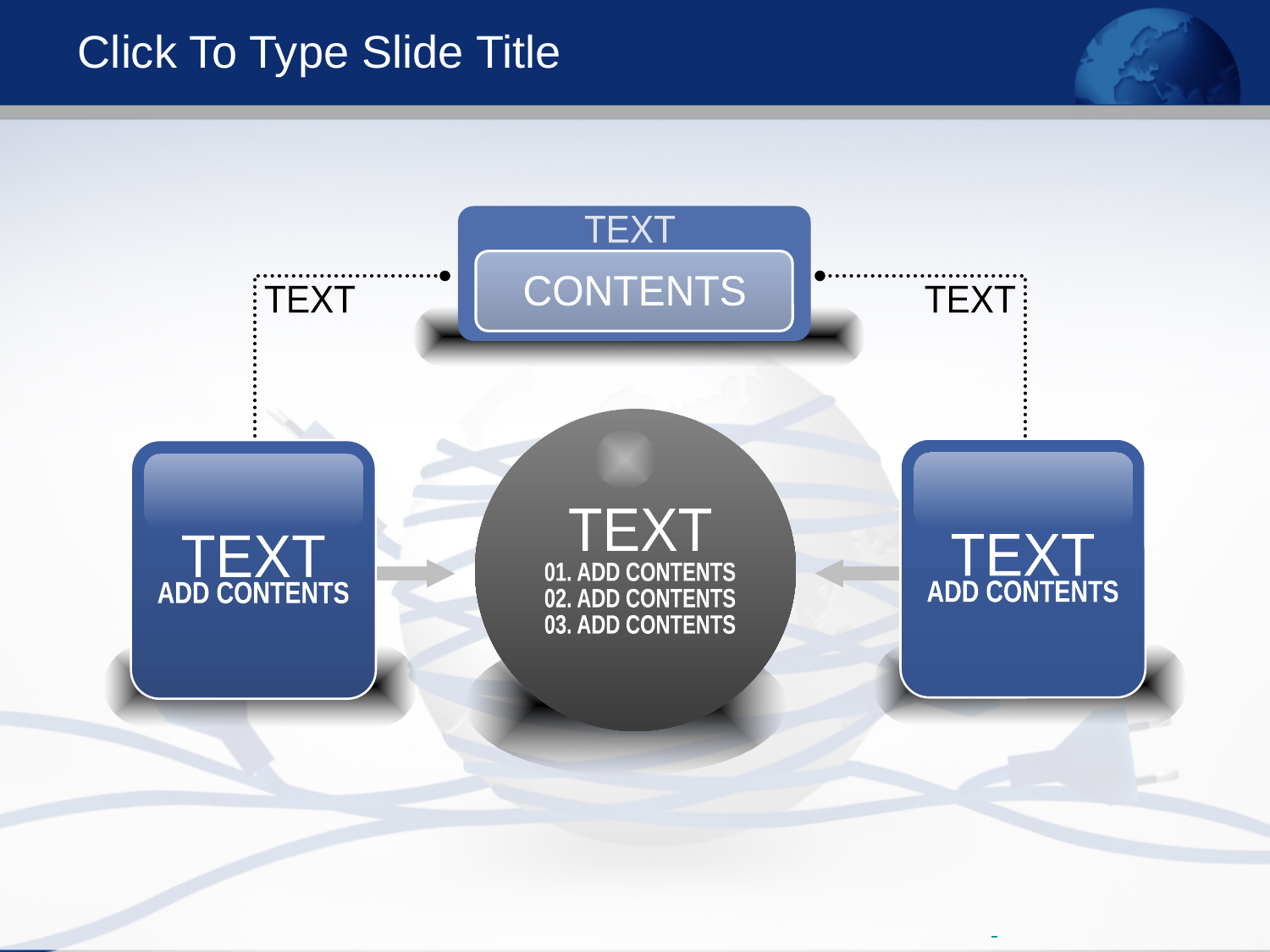

Click To Type Slide Title

TEXT

CONTENTS

TEXT
TEXT

TEXT
01. ADD CONTENTS
02. ADD CONTENTS
03. ADD CONTENTS
TEXT
ADD CONTENTS
TEXT
ADD CONTENTS